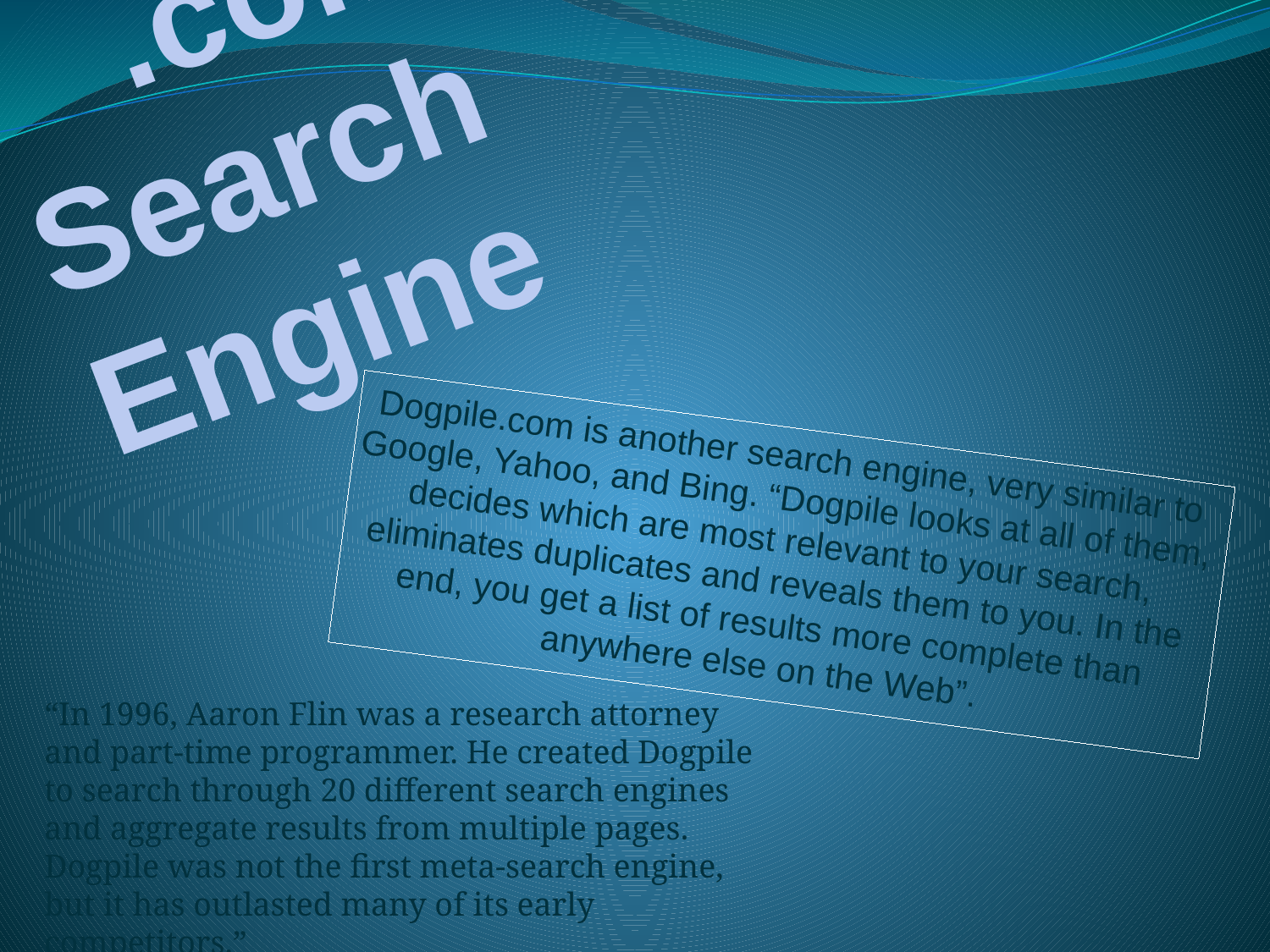

# Dogpile.com Search Engine
Dogpile.com is another search engine, very similar to Google, Yahoo, and Bing. “Dogpile looks at all of them, decides which are most relevant to your search, eliminates duplicates and reveals them to you. In the end, you get a list of results more complete than anywhere else on the Web”.
“In 1996, Aaron Flin was a research attorney and part-time programmer. He created Dogpile to search through 20 different search engines and aggregate results from multiple pages. Dogpile was not the first meta-search engine, but it has outlasted many of its early competitors.”